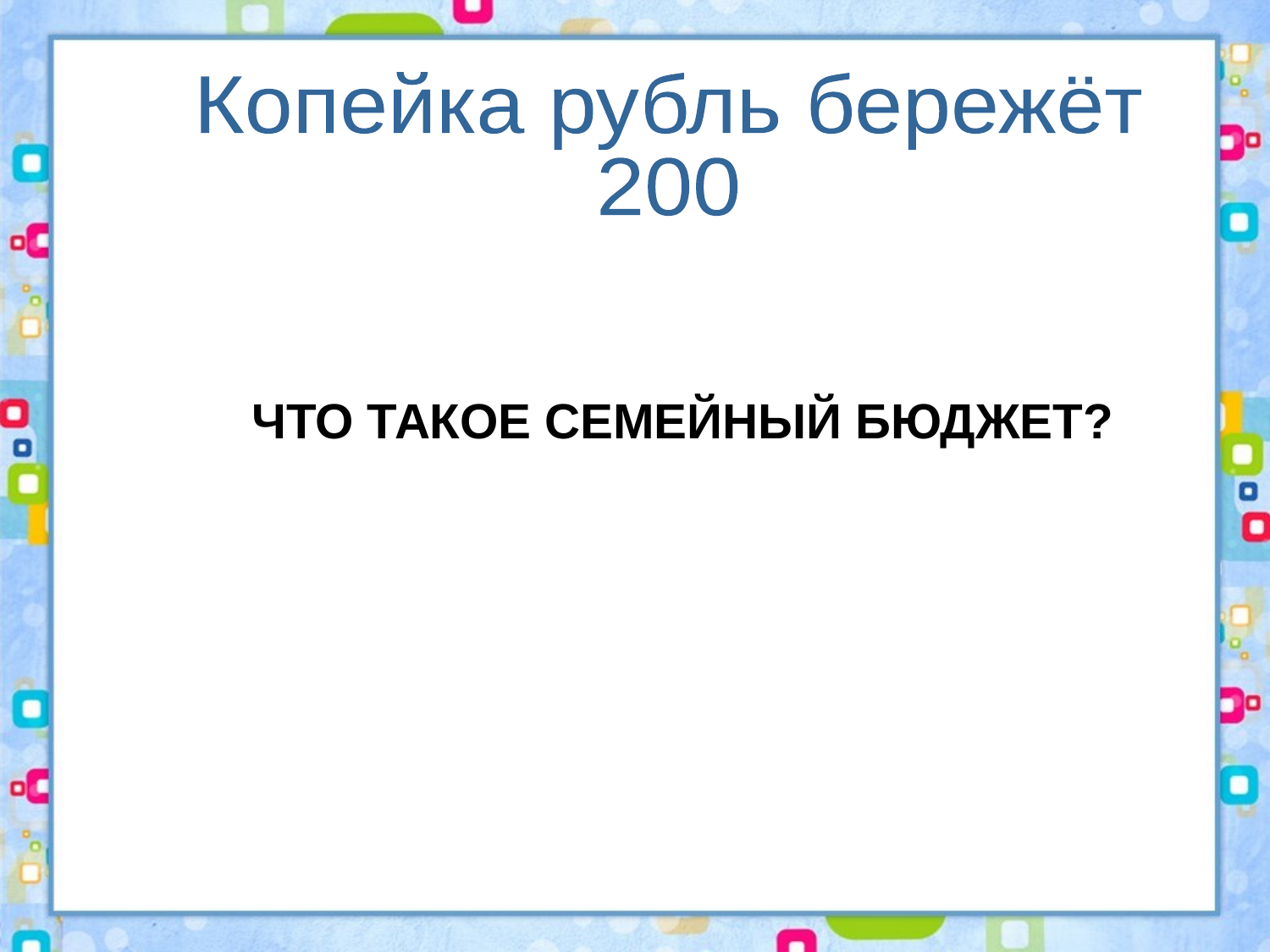

Копейка рубль бережёт
200
ЧТО ТАКОЕ СЕМЕЙНЫЙ БЮДЖЕТ?